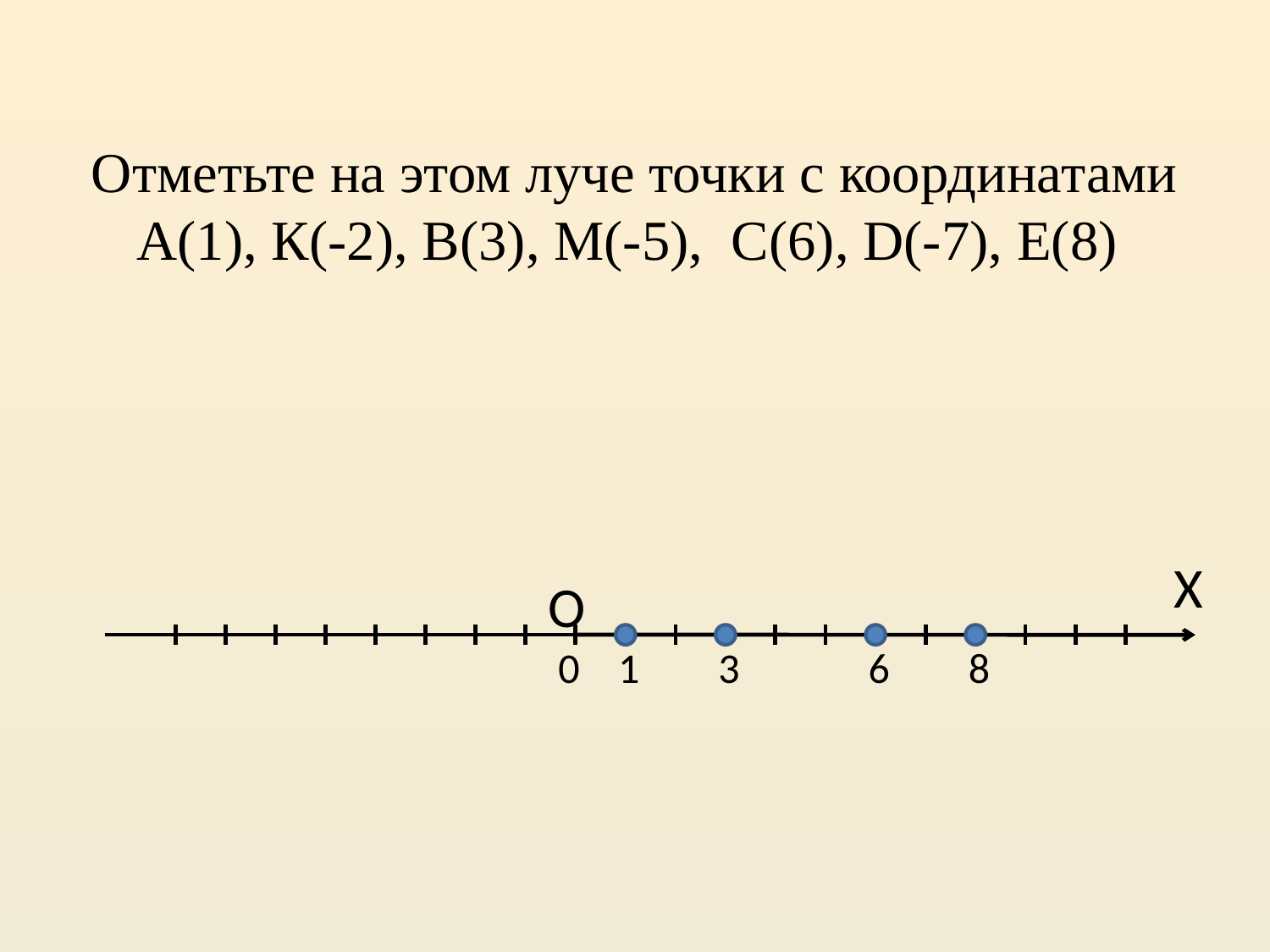

# Отметьте на этом луче точки с координатами А(1), К(-2), В(3), М(-5),  С(6), D(-7), Е(8)
Х
О

0
1
3
6
8